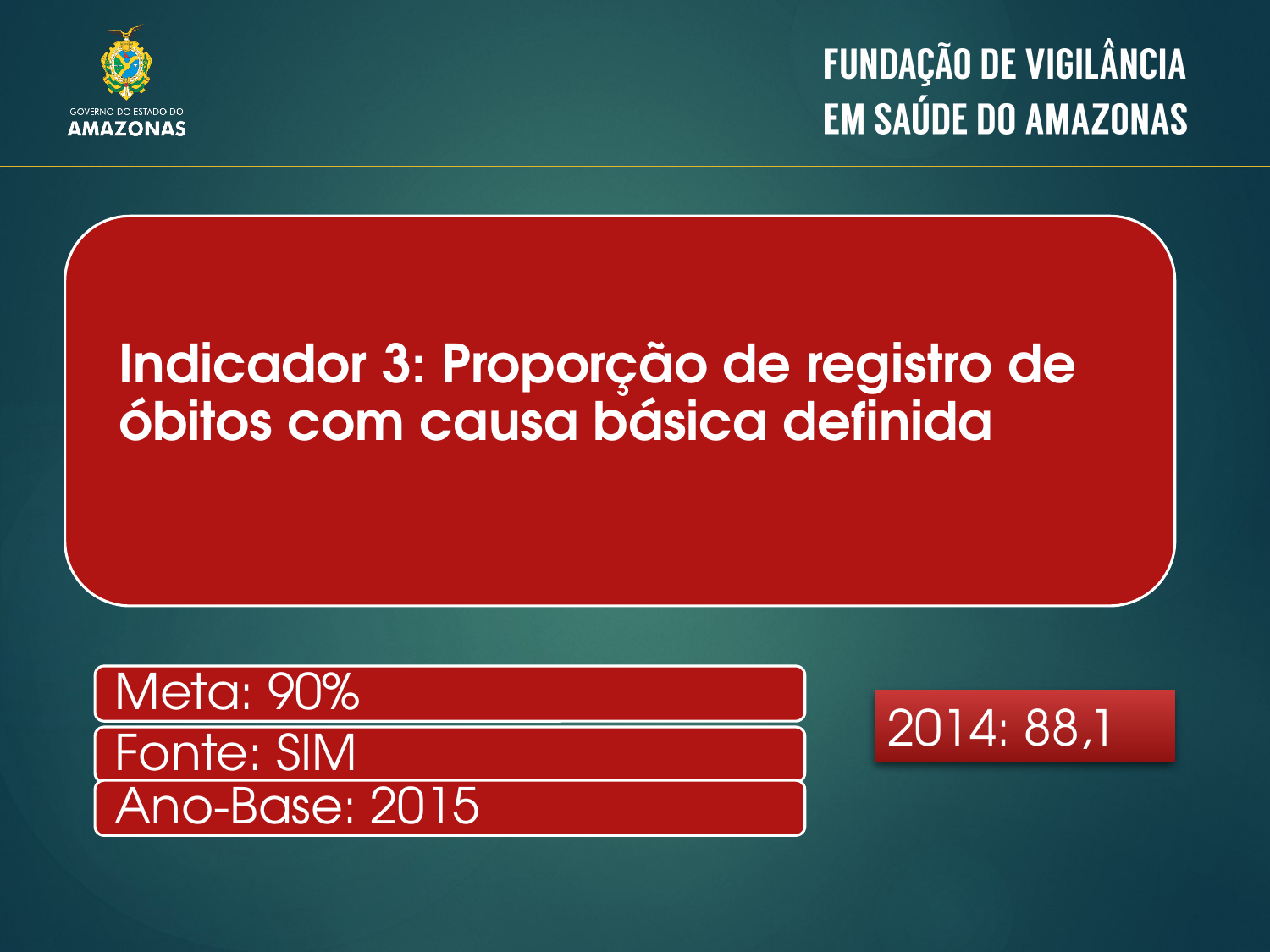

Indicador 3: Proporção de registro de óbitos com causa básica definida
Meta: 90%
Fonte: SIM
Ano-Base: 2015
2014: 88,1